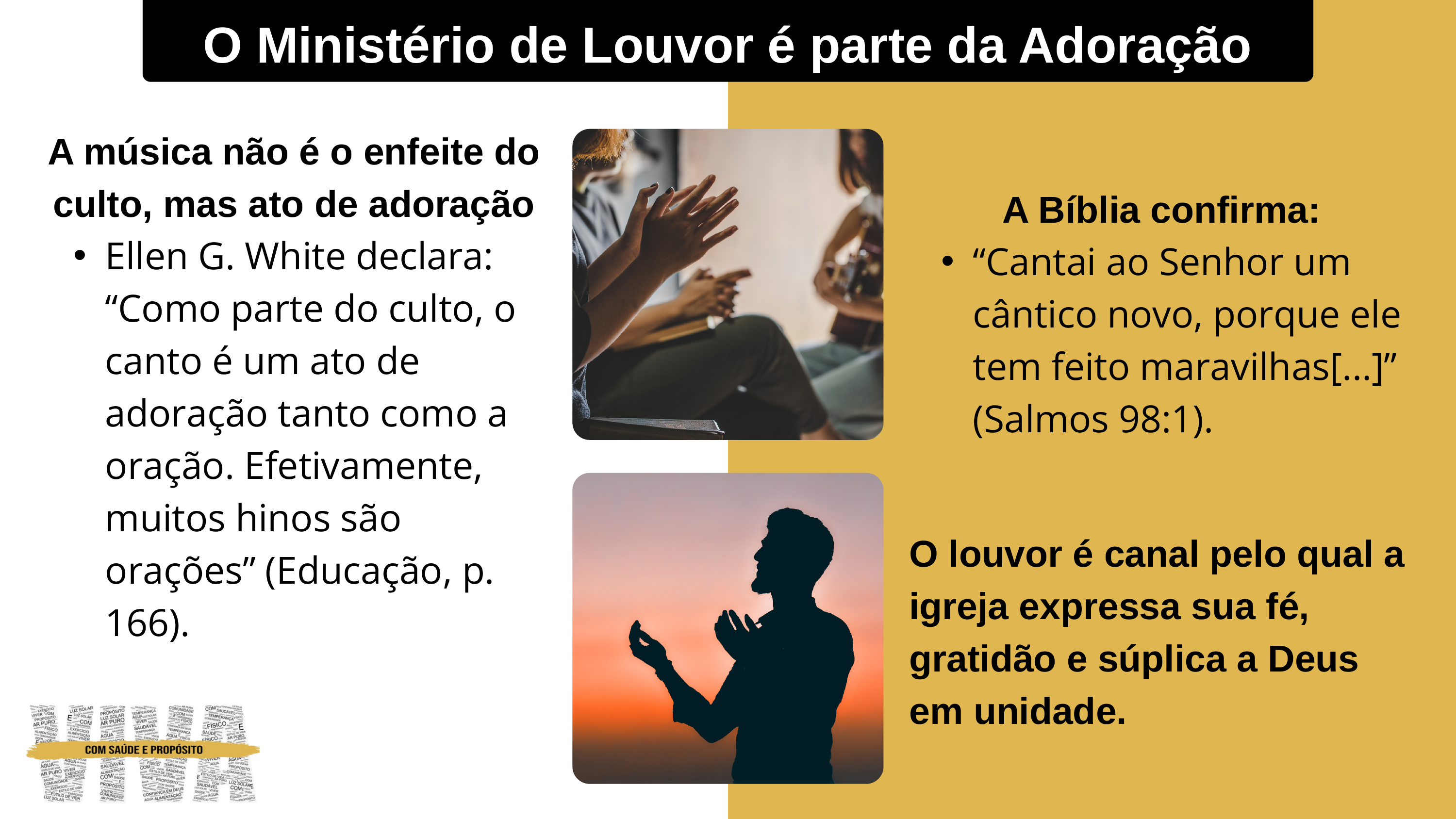

O Ministério de Louvor é parte da Adoração
A música não é o enfeite do culto, mas ato de adoração
Ellen G. White declara: “Como parte do culto, o canto é um ato de adoração tanto como a oração. Efetivamente, muitos hinos são orações” (Educação, p. 166).

A Bíblia confirma:
“Cantai ao Senhor um cântico novo, porque ele tem feito maravilhas[...]” (Salmos 98:1).

O louvor é canal pelo qual a igreja expressa sua fé, gratidão e súplica a Deus em unidade.